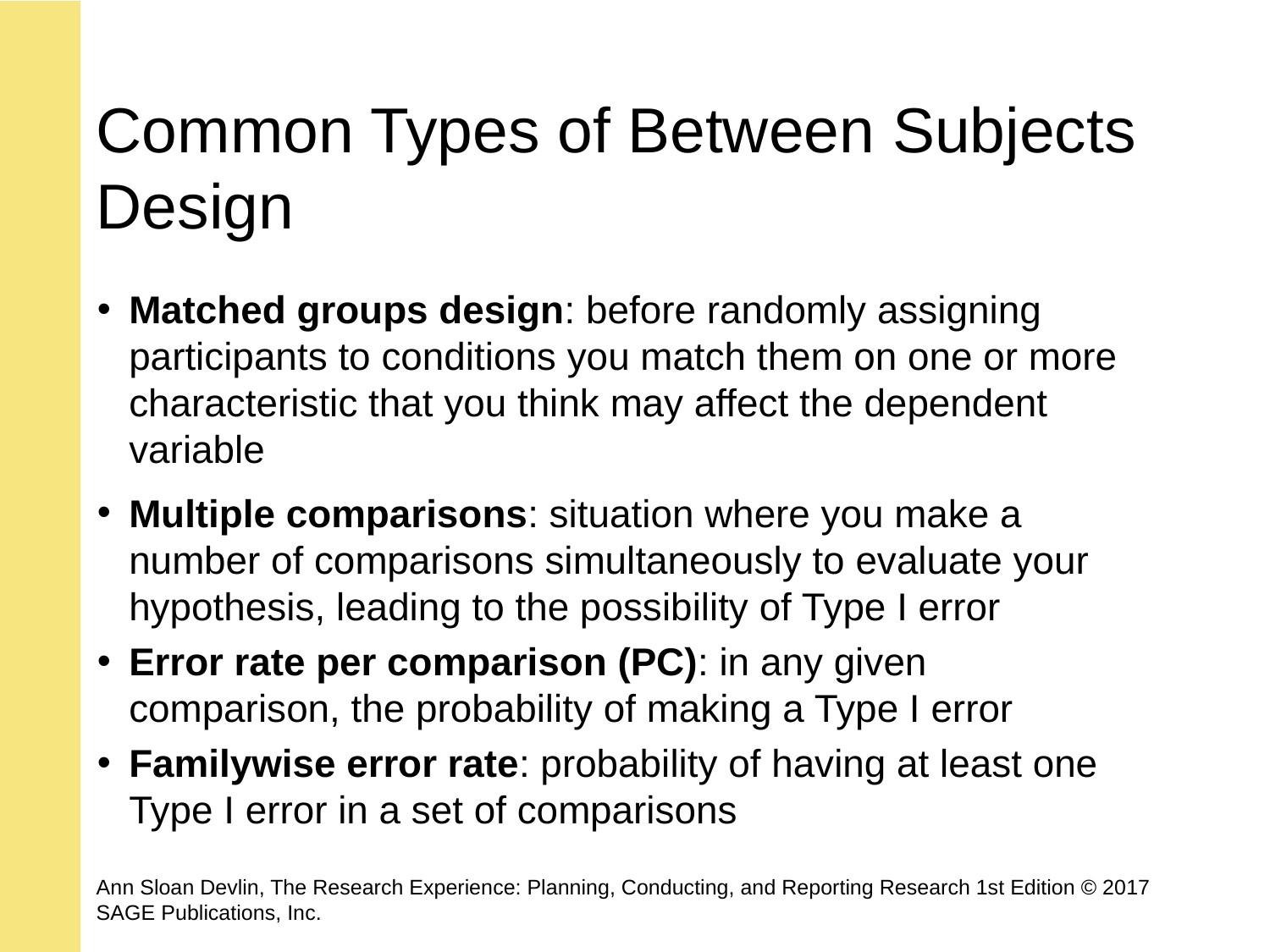

# Common Types of Between Subjects Design
Matched groups design: before randomly assigning participants to conditions you match them on one or more characteristic that you think may affect the dependent variable
Multiple comparisons: situation where you make a number of comparisons simultaneously to evaluate your hypothesis, leading to the possibility of Type I error
Error rate per comparison (PC): in any given comparison, the probability of making a Type I error
Familywise error rate: probability of having at least one Type I error in a set of comparisons